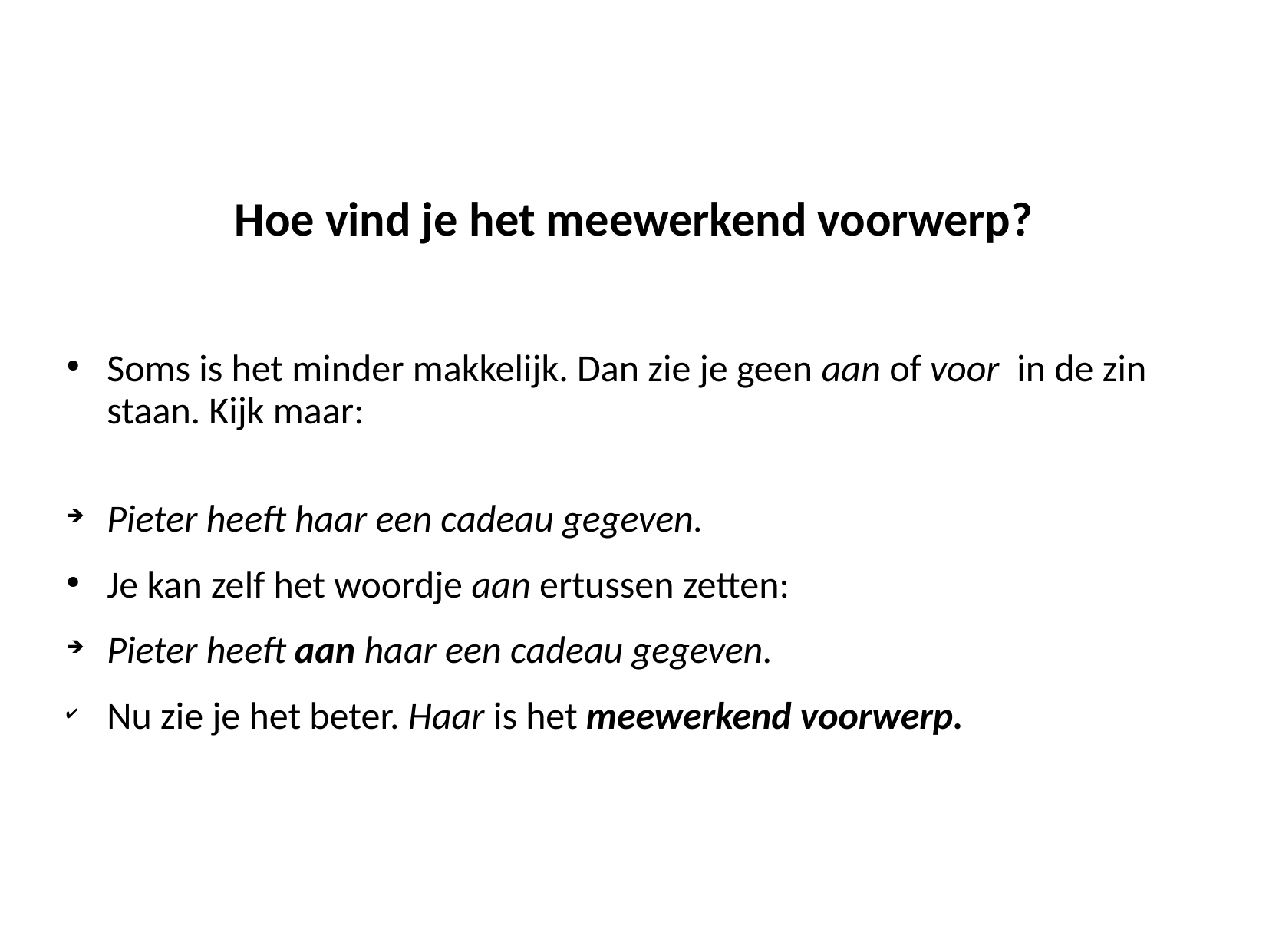

# Hoe vind je het meewerkend voorwerp?

Soms is het minder makkelijk. Dan zie je geen aan of voor  in de zin staan. Kijk maar:
Pieter heeft haar een cadeau gegeven.
Je kan zelf het woordje aan ertussen zetten:
Pieter heeft aan haar een cadeau gegeven.
Nu zie je het beter. Haar is het meewerkend voorwerp.